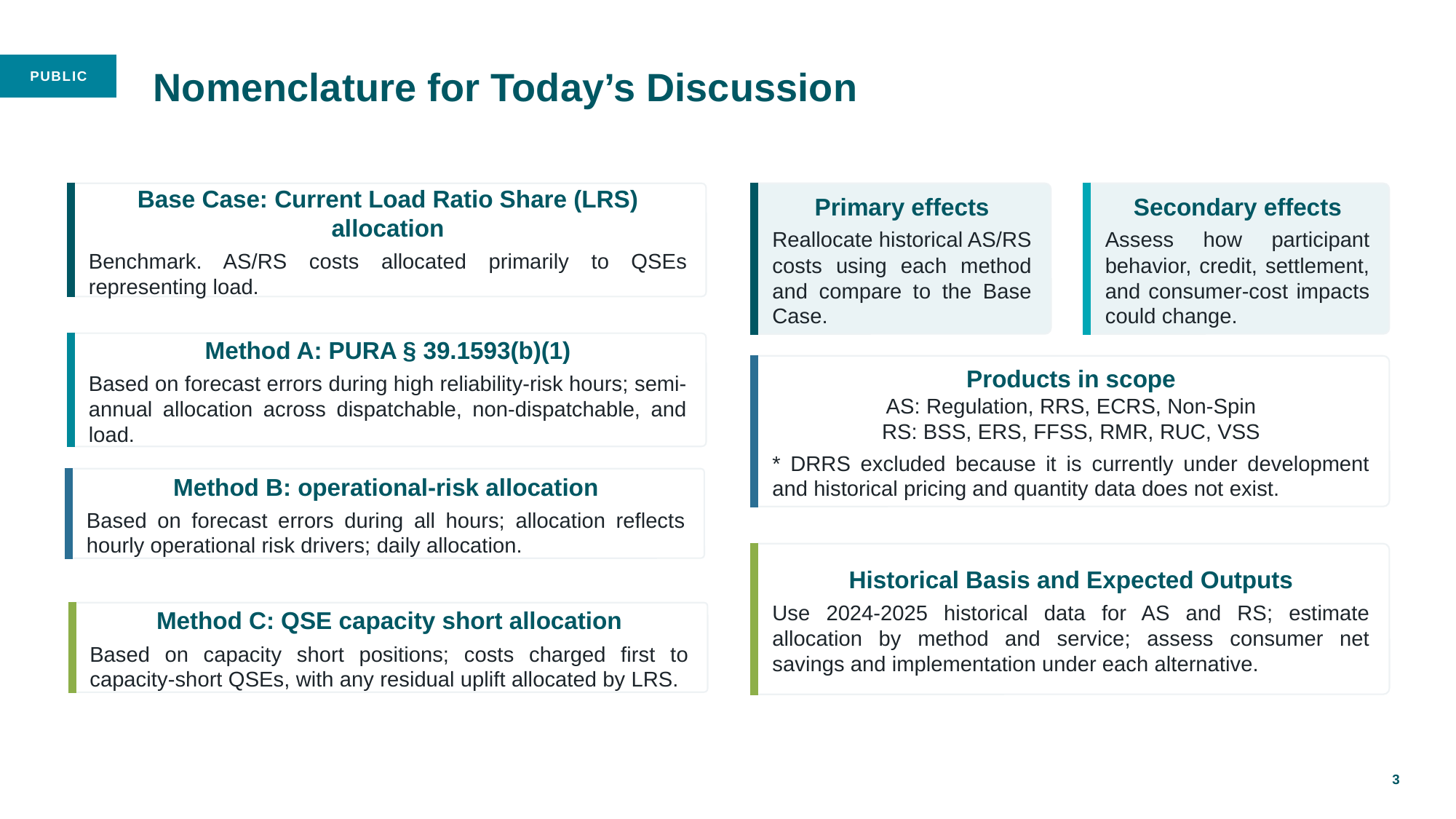

Nomenclature for Today’s Discussion
Base Case: Current Load Ratio Share (LRS) allocation
Benchmark. AS/RS costs allocated primarily to QSEs representing load.

Primary effects
Reallocate historical AS/RS costs using each method and compare to the Base Case.

Secondary effects
Assess how participant behavior, credit, settlement, and consumer-cost impacts could change.

Method A: PURA § 39.1593(b)(1)
Based on forecast errors during high reliability-risk hours; semi-annual allocation across dispatchable, non-dispatchable, and load.

Products in scope
AS: Regulation, RRS, ECRS, Non-Spin
RS: BSS, ERS, FFSS, RMR, RUC, VSS
* DRRS excluded because it is currently under development and historical pricing and quantity data does not exist.

Method B: operational-risk allocation
Based on forecast errors during all hours; allocation reflects hourly operational risk drivers; daily allocation.

Historical Basis and Expected Outputs
Use 2024-2025 historical data for AS and RS; estimate allocation by method and service; assess consumer net savings and implementation under each alternative.

Method C: QSE capacity short allocation
Based on capacity short positions; costs charged first to capacity-short QSEs, with any residual uplift allocated by LRS.

3